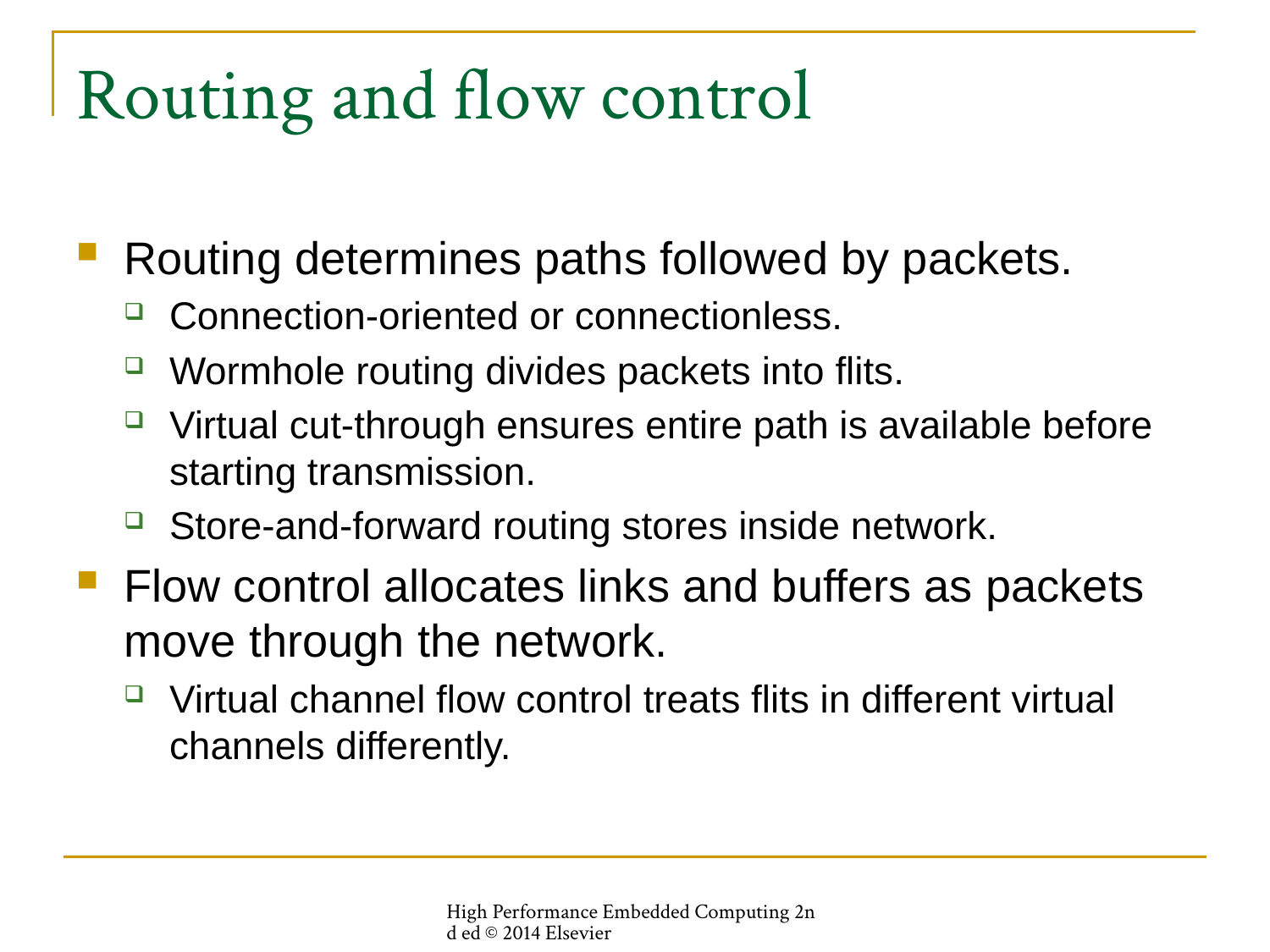

# Routing and flow control
Routing determines paths followed by packets.
Connection-oriented or connectionless.
Wormhole routing divides packets into flits.
Virtual cut-through ensures entire path is available before starting transmission.
Store-and-forward routing stores inside network.
Flow control allocates links and buffers as packets move through the network.
Virtual channel flow control treats flits in different virtual channels differently.
High Performance Embedded Computing 2nd ed © 2014 Elsevier